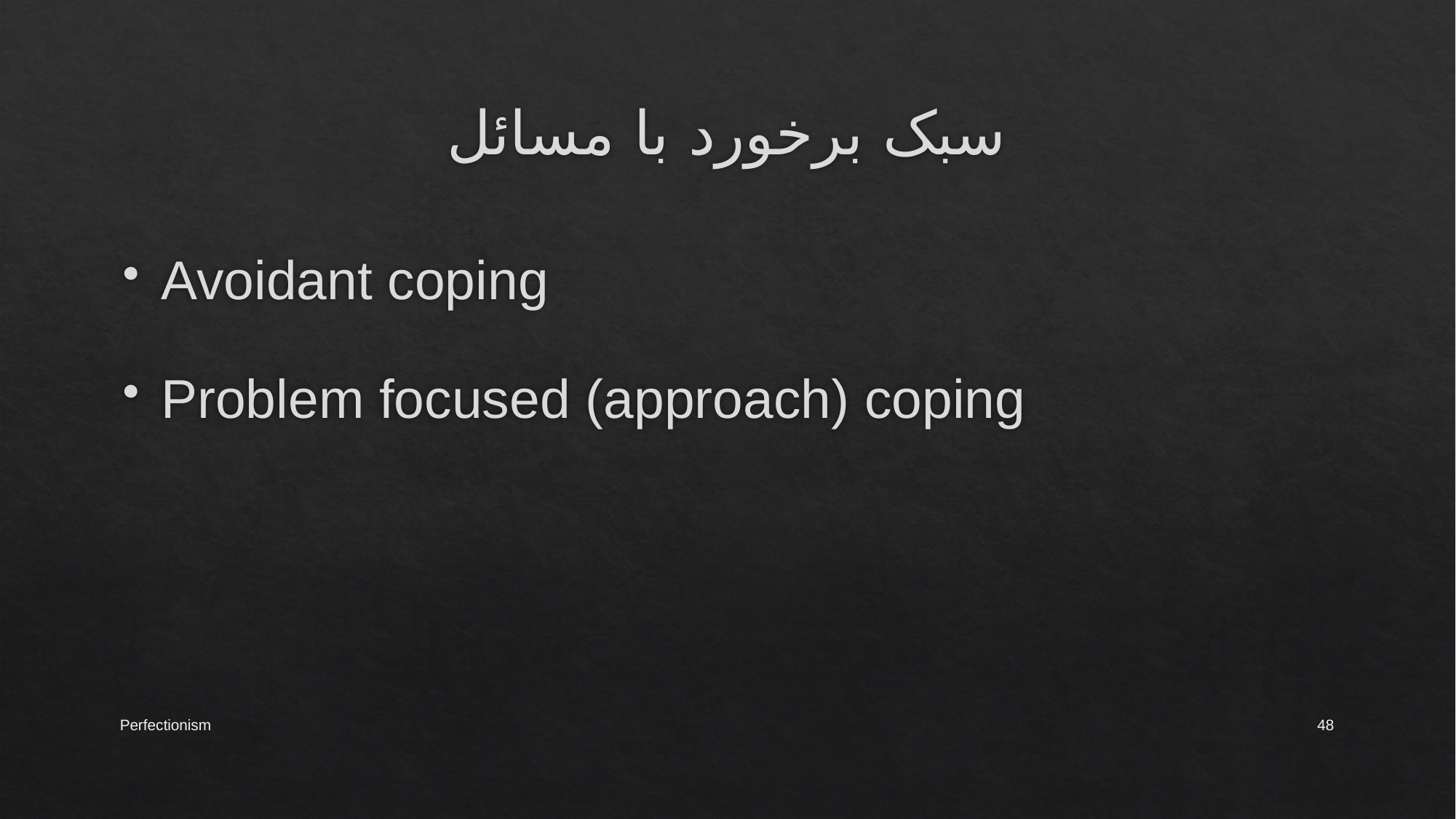

# سبک برخورد با مسائل
Avoidant coping
Problem focused (approach) coping
Perfectionism
48